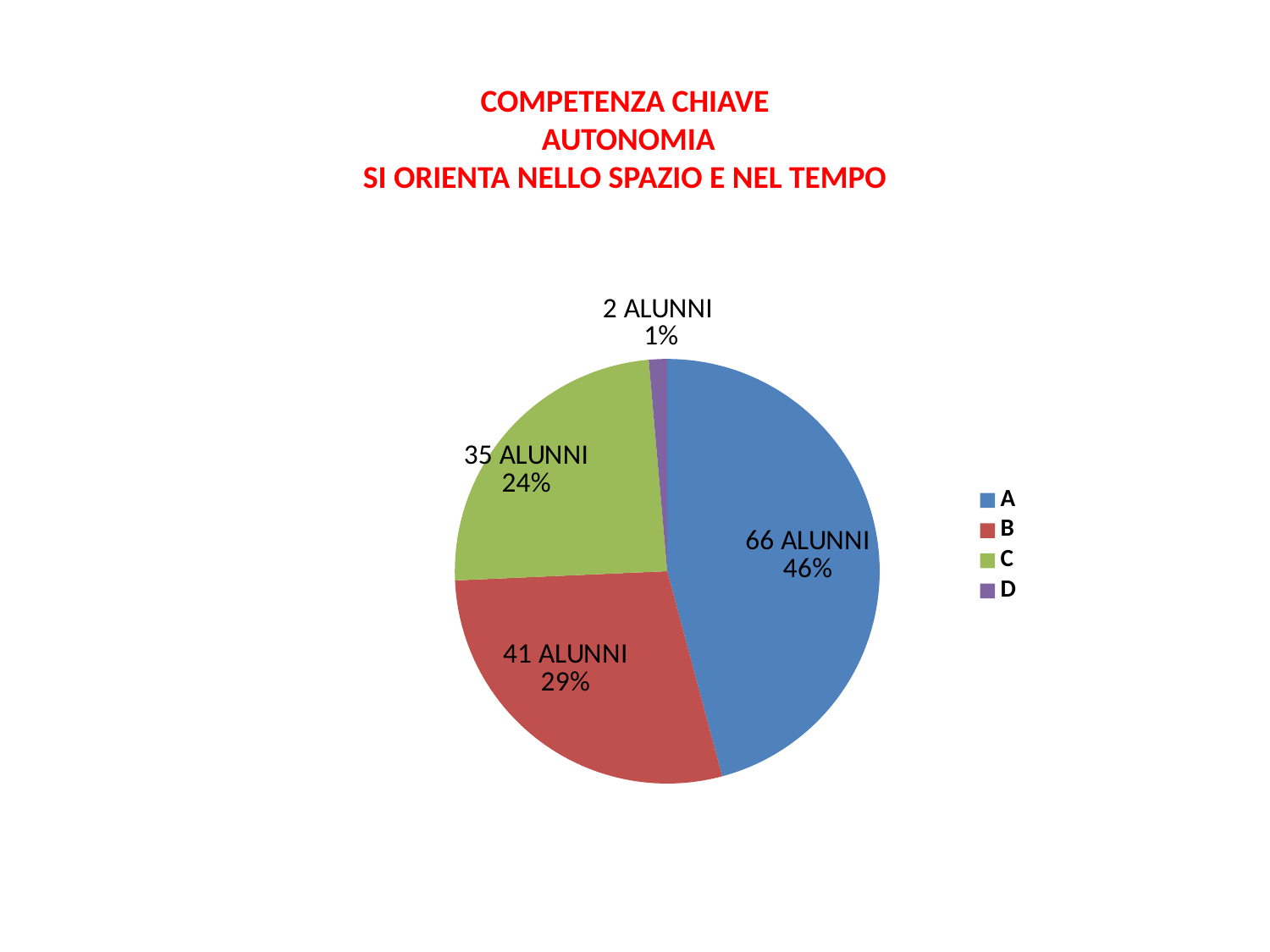

COMPETENZA CHIAVE
 AUTONOMIA
SI ORIENTA NELLO SPAZIO E NEL TEMPO

### Chart

| Category |  |
|---|---|
| A | 66.0 |
| B | 41.0 |
| C | 35.0 |
| D | 2.0 |